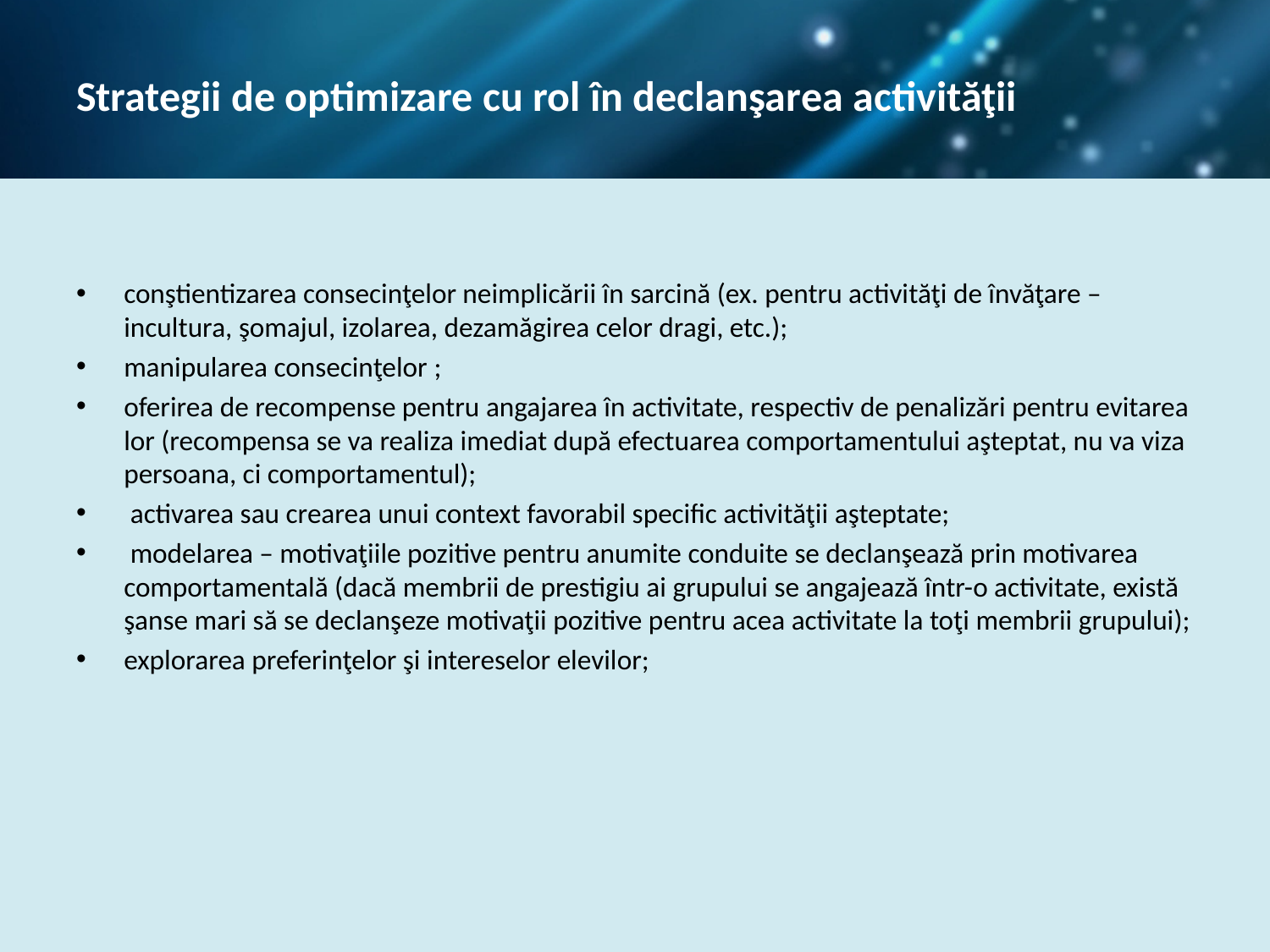

# Strategii de optimizare cu rol în declanşarea activităţii

conştientizarea consecinţelor neimplicării în sarcină (ex. pentru activităţi de învăţare – incultura, şomajul, izolarea, dezamăgirea celor dragi, etc.);
manipularea consecinţelor ;
oferirea de recompense pentru angajarea în activitate, respectiv de penalizări pentru evitarea lor (recompensa se va realiza imediat după efectuarea comportamentului aşteptat, nu va viza persoana, ci comportamentul);
 activarea sau crearea unui context favorabil specific activităţii aşteptate;
 modelarea – motivaţiile pozitive pentru anumite conduite se declanşează prin motivarea comportamentală (dacă membrii de prestigiu ai grupului se angajează într-o activitate, există şanse mari să se declanşeze motivaţii pozitive pentru acea activitate la toţi membrii grupului);
explorarea preferinţelor şi intereselor elevilor;